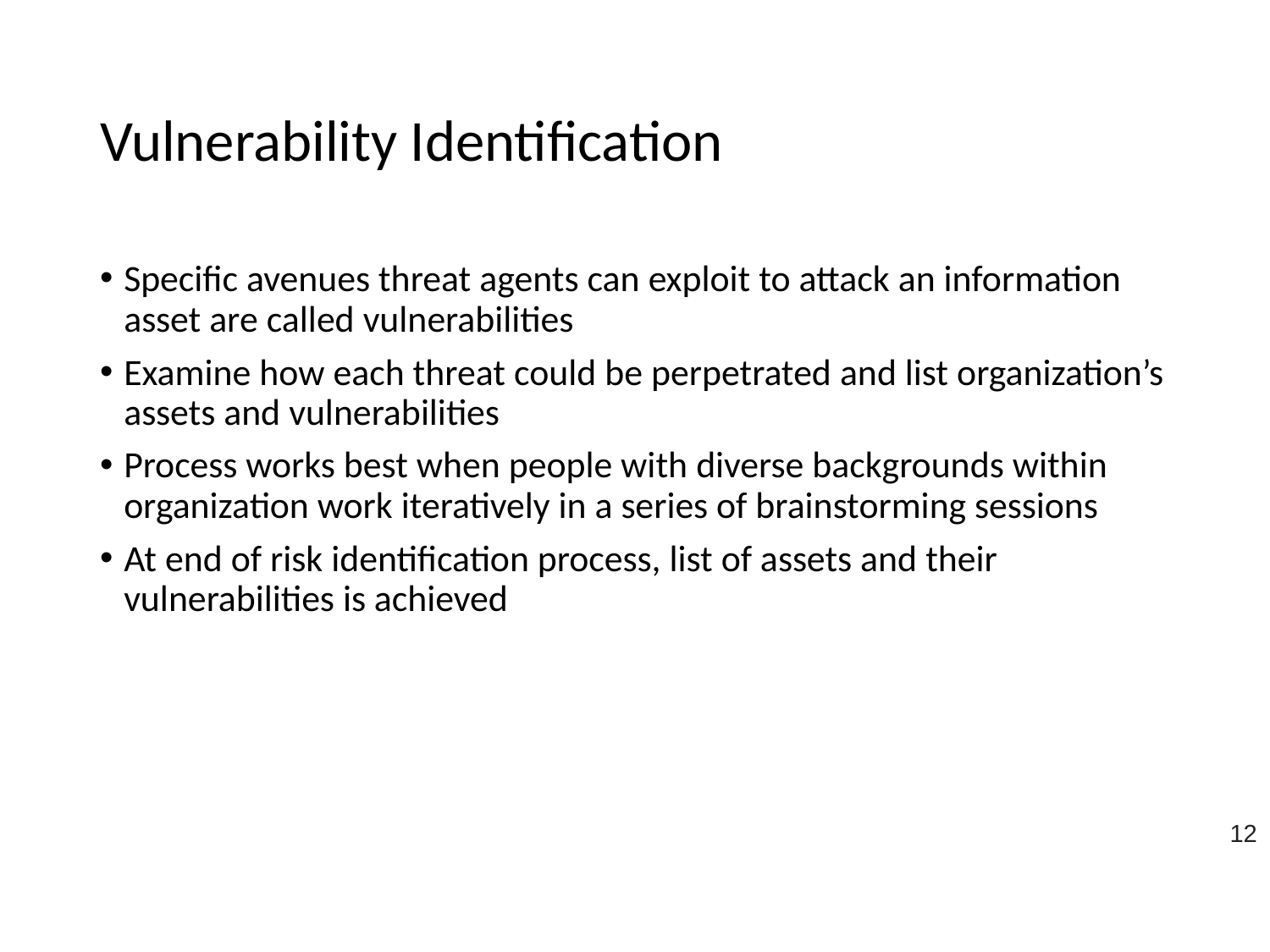

# Vulnerability Identification
Specific avenues threat agents can exploit to attack an information asset are called vulnerabilities
Examine how each threat could be perpetrated and list organization’s assets and vulnerabilities
Process works best when people with diverse backgrounds within organization work iteratively in a series of brainstorming sessions
At end of risk identification process, list of assets and their vulnerabilities is achieved
12